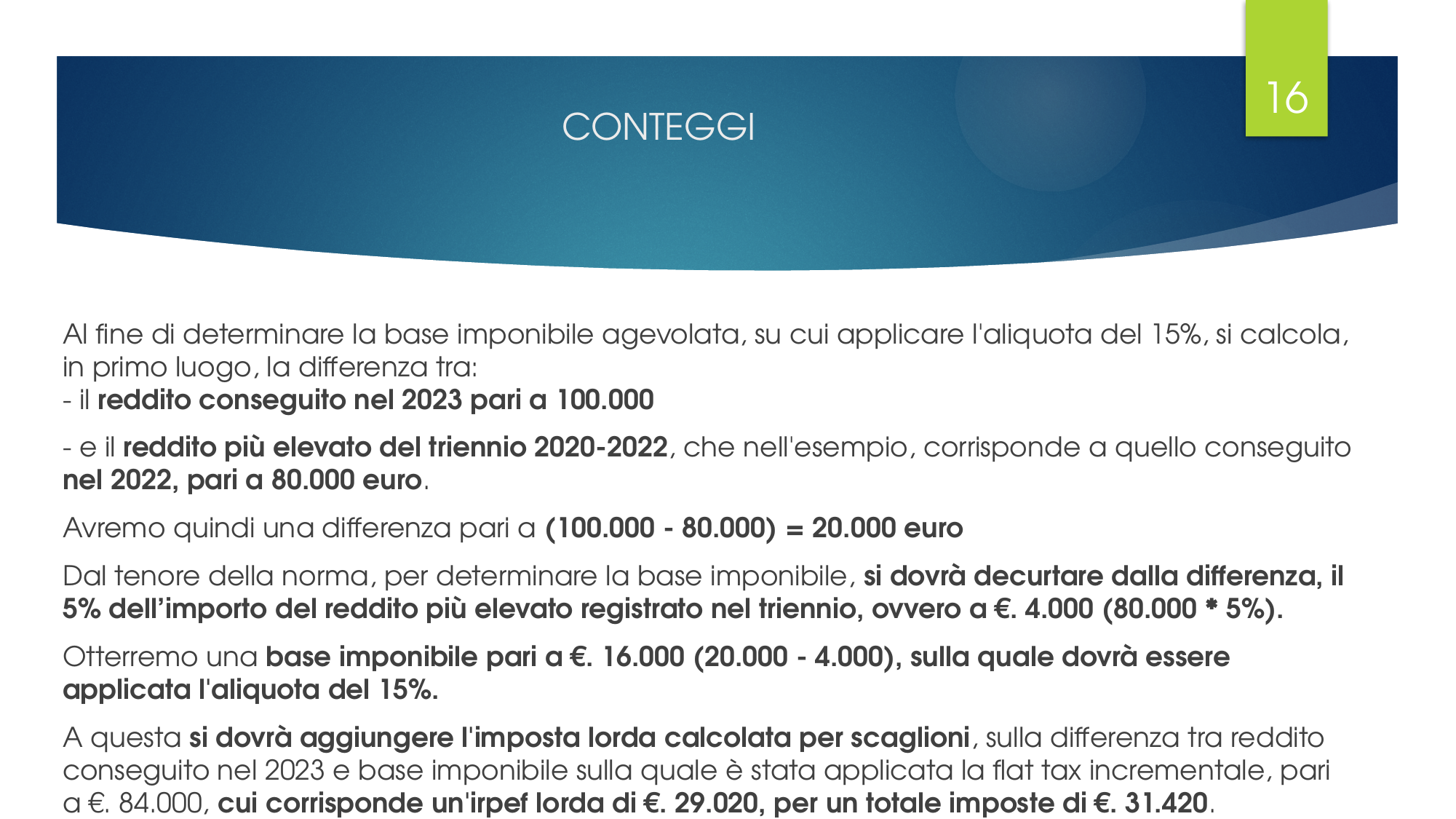

16
# CONTEGGI
Al fine di determinare la base imponibile agevolata, su cui applicare l'aliquota del 15%, si calcola, in primo luogo, la differenza tra:
- il reddito conseguito nel 2023 pari a 100.000
- e il reddito più elevato del triennio 2020-2022, che nell'esempio, corrisponde a quello conseguito nel 2022, pari a 80.000 euro.
Avremo quindi una differenza pari a (100.000 - 80.000) = 20.000 euro
Dal tenore della norma, per determinare la base imponibile, si dovrà decurtare dalla differenza, il 5% dell’importo del reddito più elevato registrato nel triennio, ovvero a €. 4.000 (80.000 * 5%).
Otterremo una base imponibile pari a €. 16.000 (20.000 - 4.000), sulla quale dovrà essere applicata l'aliquota del 15%.
A questa si dovrà aggiungere l'imposta lorda calcolata per scaglioni, sulla differenza tra reddito conseguito nel 2023 e base imponibile sulla quale è stata applicata la flat tax incrementale, pari a €. 84.000, cui corrisponde un'irpef lorda di €. 29.020, per un totale imposte di €. 31.420.